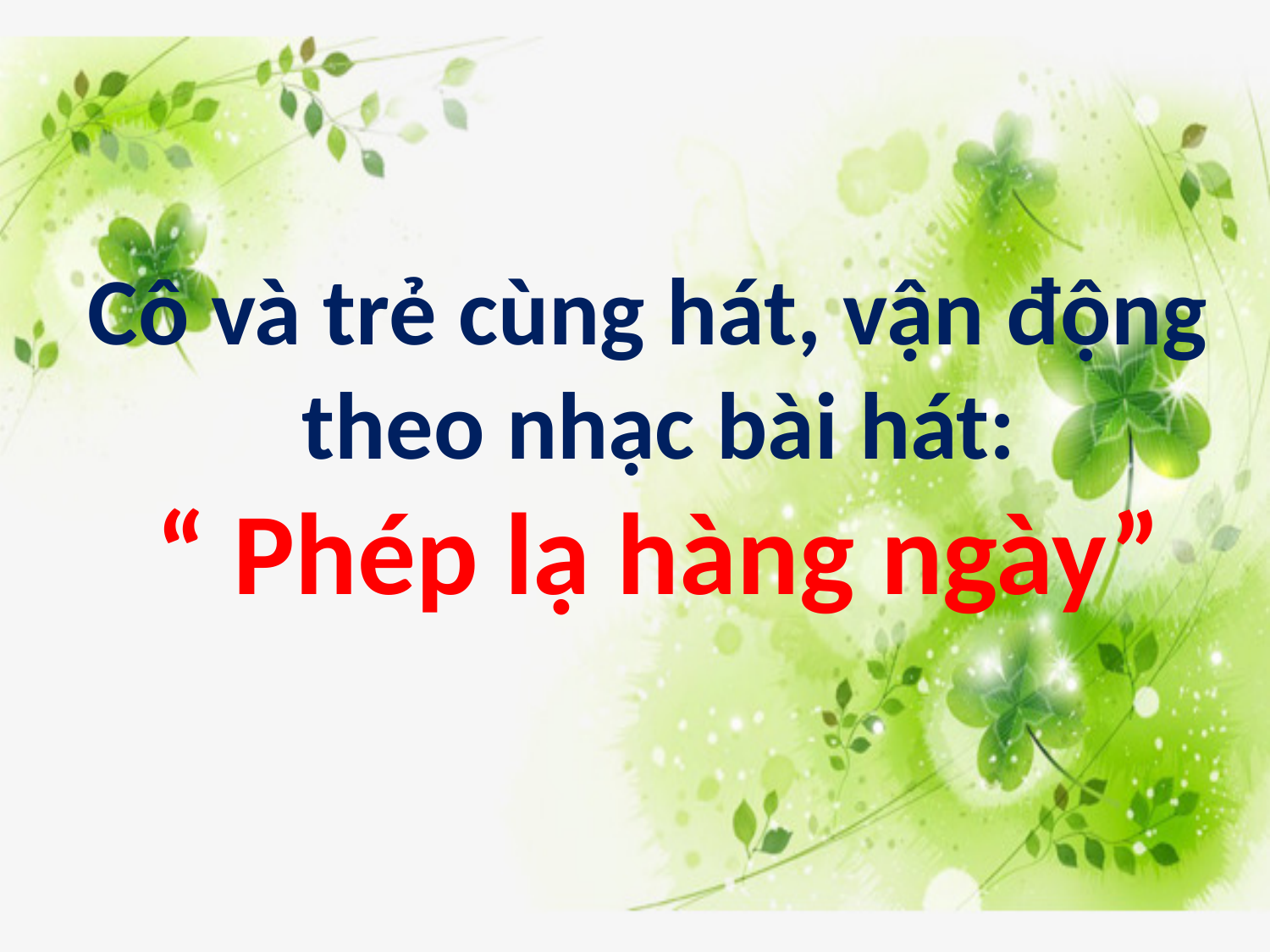

Cô và trẻ cùng hát, vận động
theo nhạc bài hát:
“ Phép lạ hàng ngày”